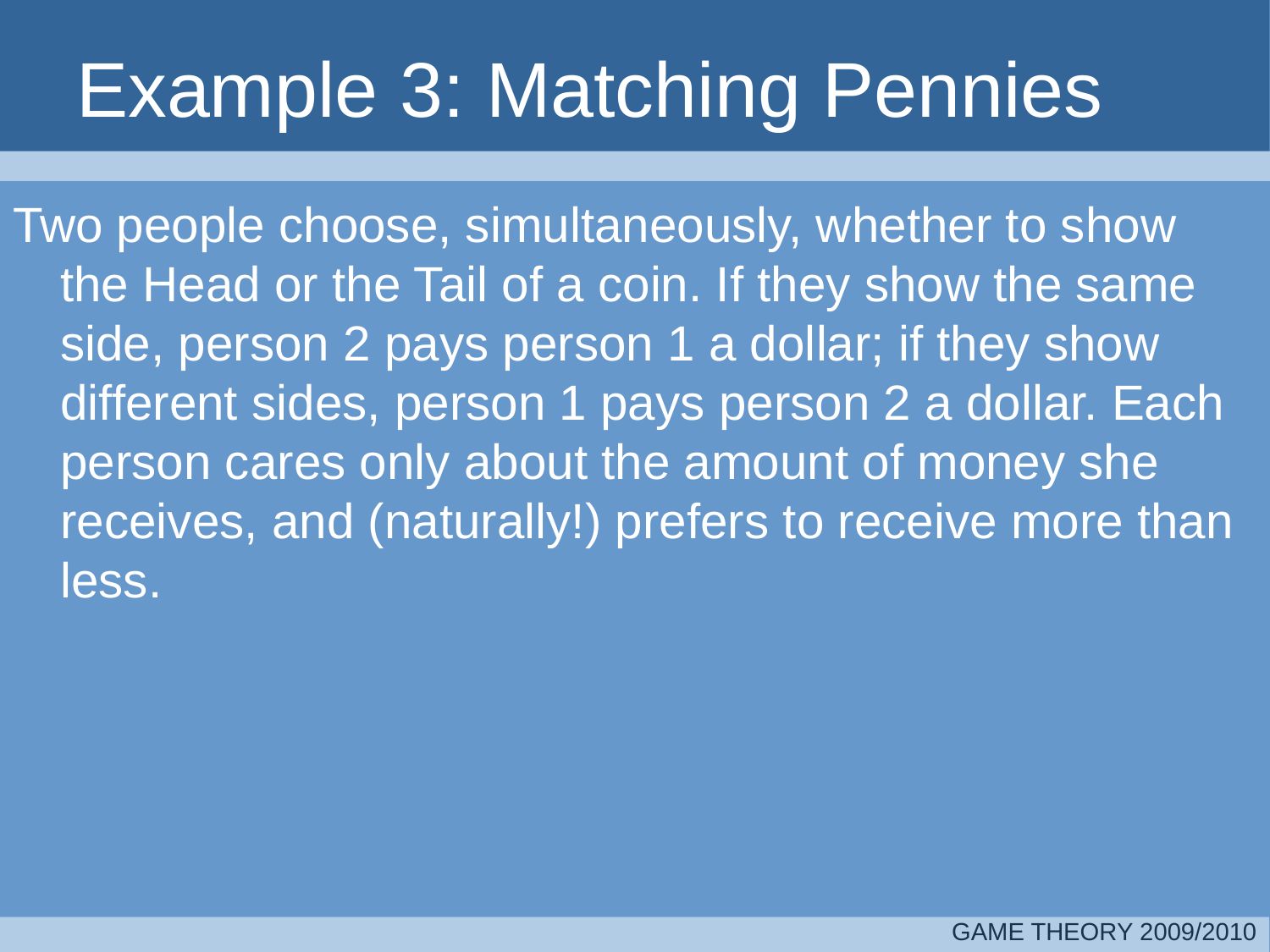

# Example 3: Matching Pennies
Two people choose, simultaneously, whether to show the Head or the Tail of a coin. If they show the same side, person 2 pays person 1 a dollar; if they show different sides, person 1 pays person 2 a dollar. Each person cares only about the amount of money she receives, and (naturally!) prefers to receive more than less.
GAME THEORY 2009/2010